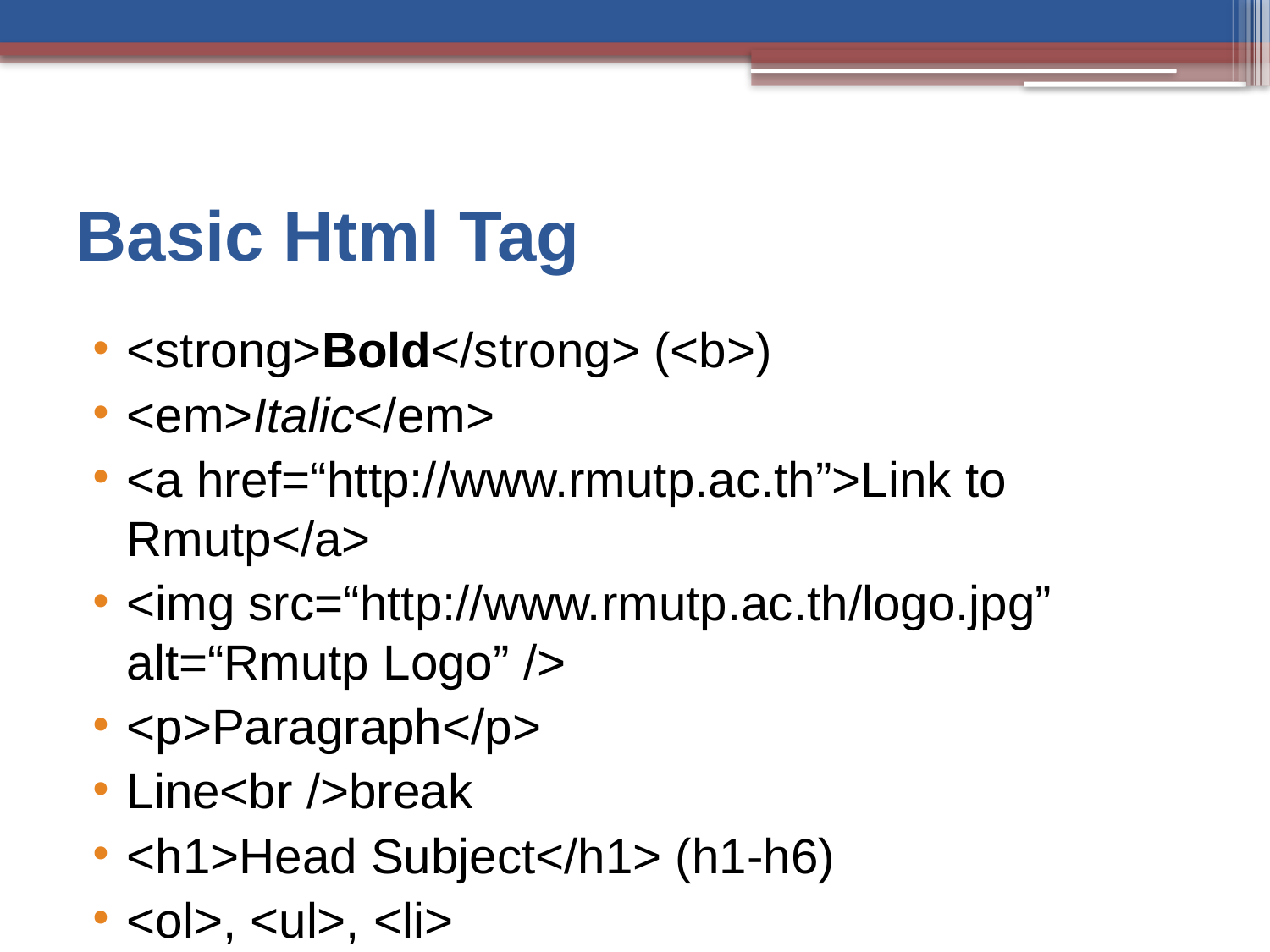

# Basic Html Tag
<strong>Bold</strong> (<b>)
<em>Italic</em>
<a href=“http://www.rmutp.ac.th”>Link to Rmutp</a>
<img src=“http://www.rmutp.ac.th/logo.jpg” alt=“Rmutp Logo” />
<p>Paragraph</p>
Line<br />break
<h1>Head Subject</h1> (h1-h6)
<ol>, <ul>, <li>